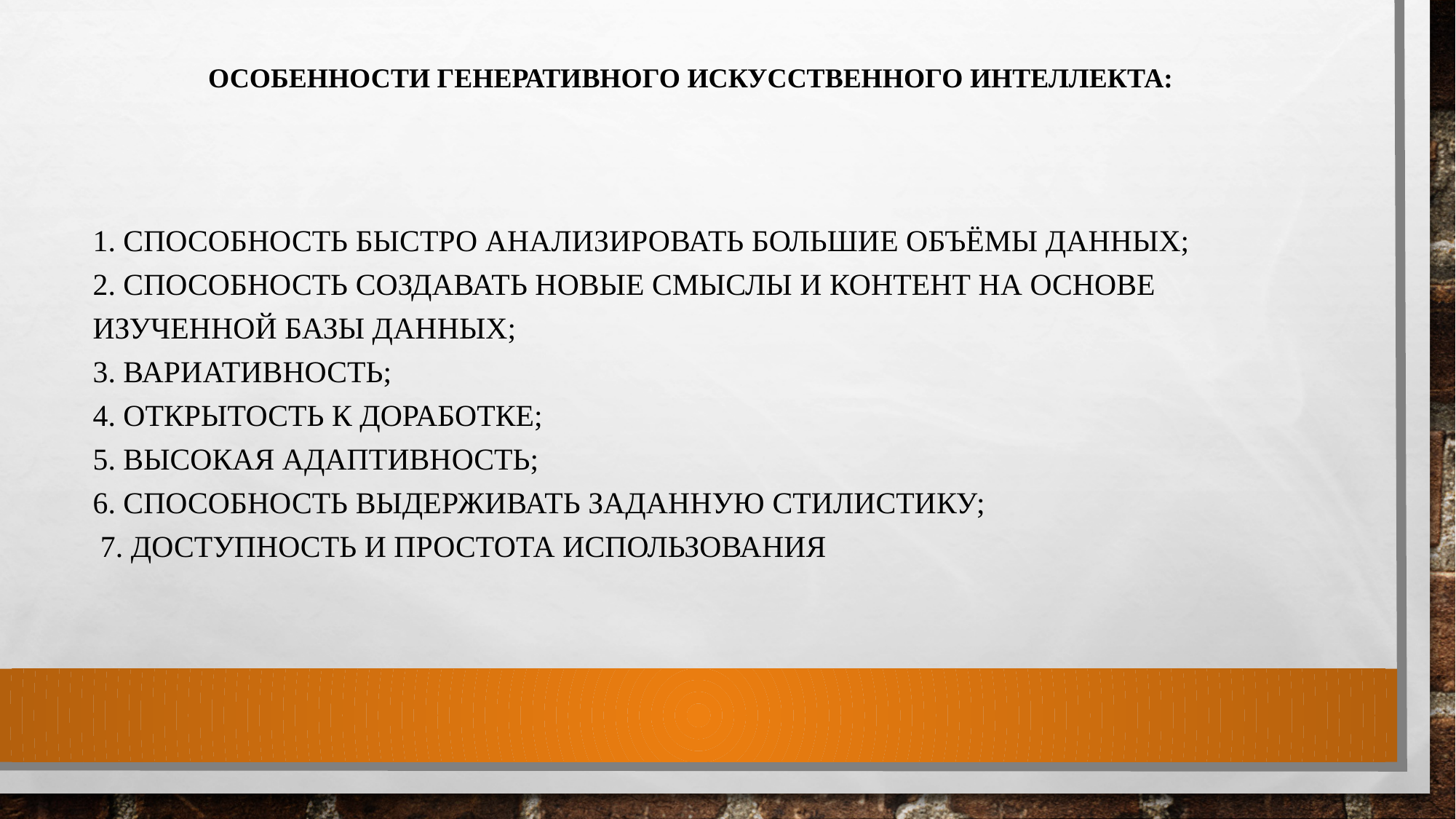

# Особенности генеративного искусственного интеллекта:
1. Способность быстро анализировать большие объёмы данных;  
2. Способность создавать новые смыслы и контент на основе изученной базы данных; 
3. Вариативность;
4. Открытость к доработке;
5. Высокая адаптивность;
6. Способность выдерживать заданную стилистику;
 7. Доступность и простота использования